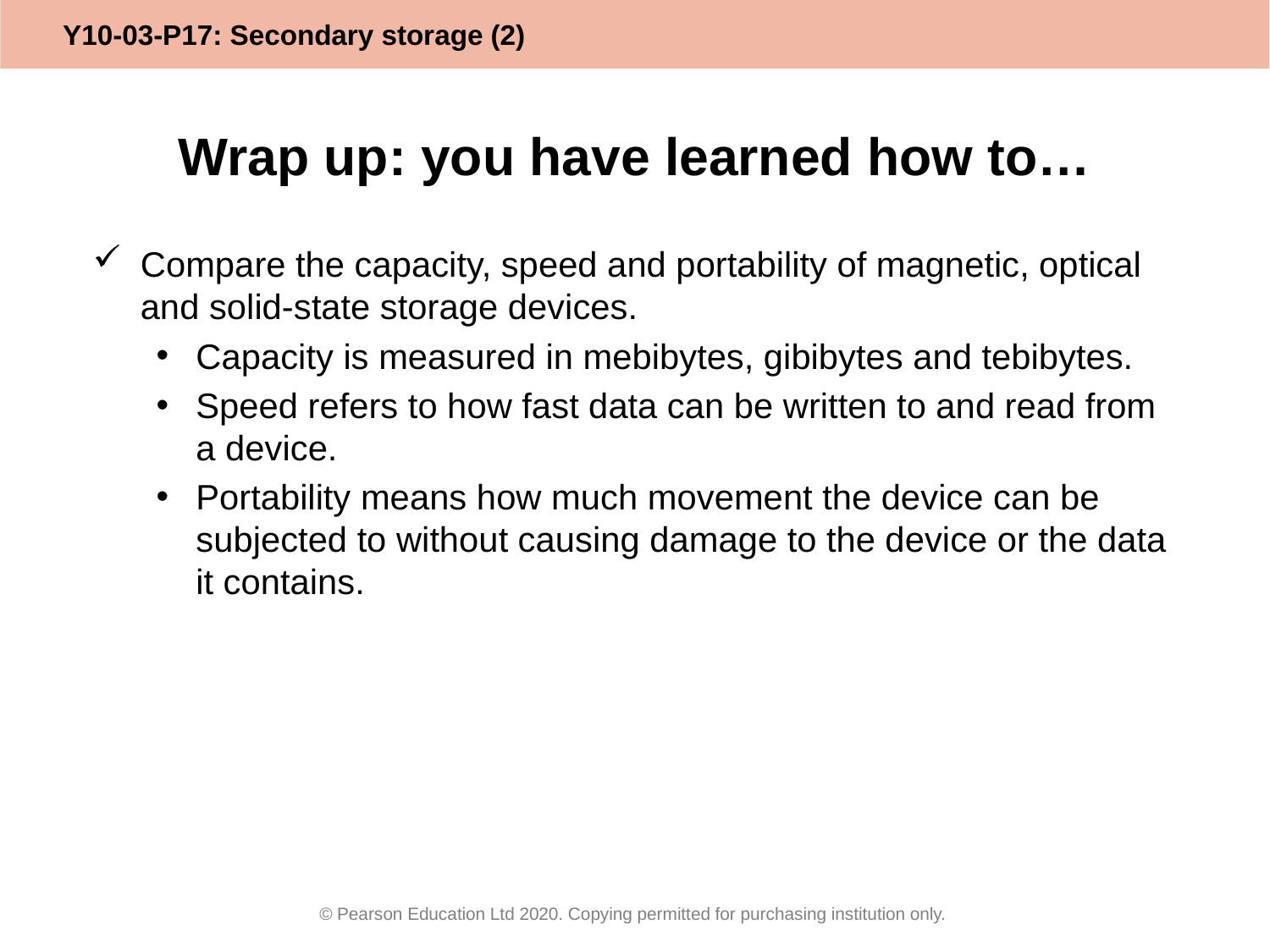

# Wrap up: you have learned how to…
Compare the capacity, speed and portability of magnetic, optical and solid-state storage devices.
Capacity is measured in mebibytes, gibibytes and tebibytes.
Speed refers to how fast data can be written to and read from a device.
Portability means how much movement the device can be subjected to without causing damage to the device or the data it contains.
© Pearson Education Ltd 2020. Copying permitted for purchasing institution only.